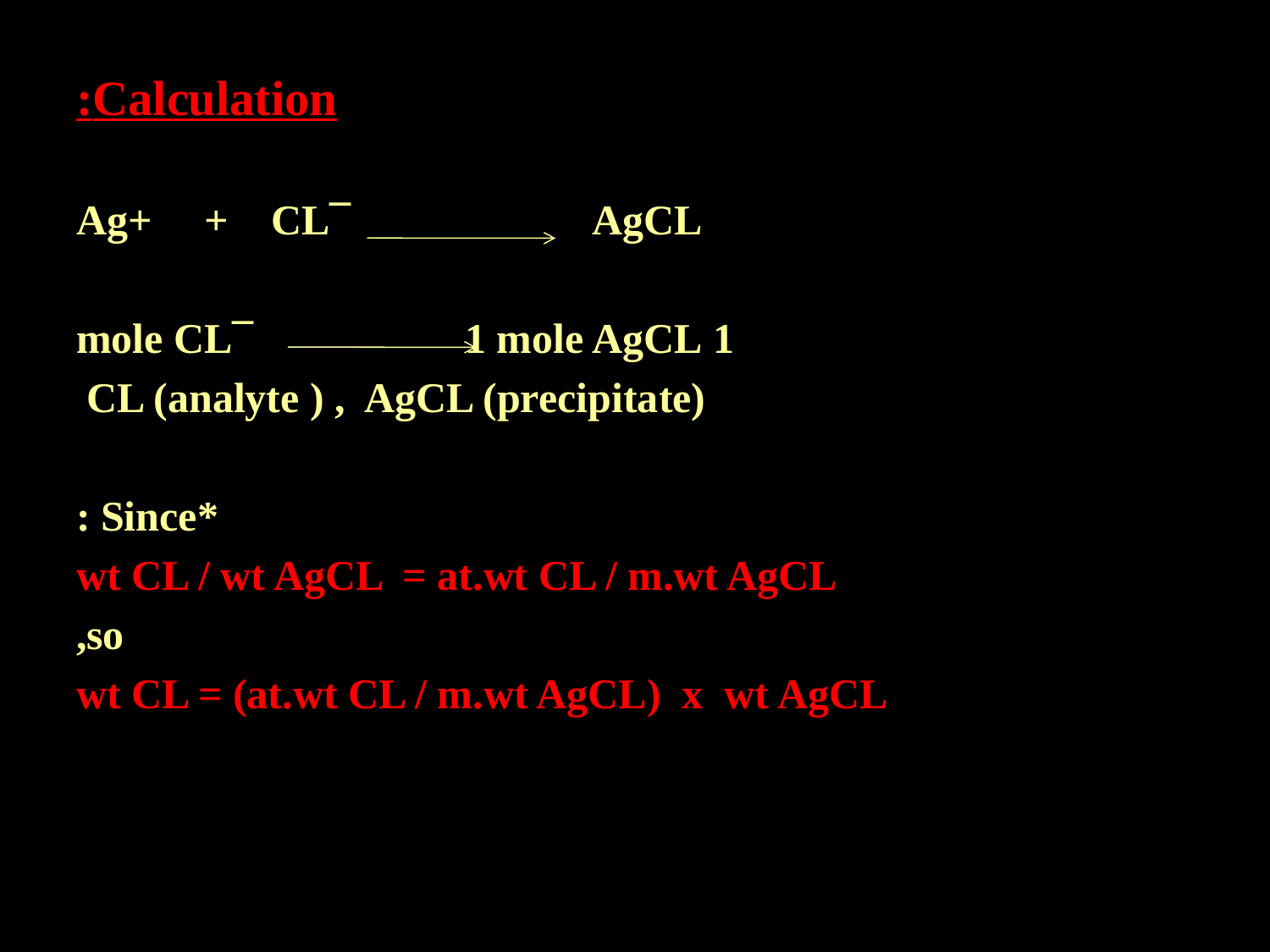

#
Calculation:

Ag+     +    CL¯                       AgCL

1 mole CL¯                    1 mole AgCL
CL (analyte ) ,  AgCL (precipitate)

*Since :
wt CL / wt AgCL  = at.wt CL / m.wt AgCL
so,
wt CL = (at.wt CL / m.wt AgCL)  x  wt AgCL